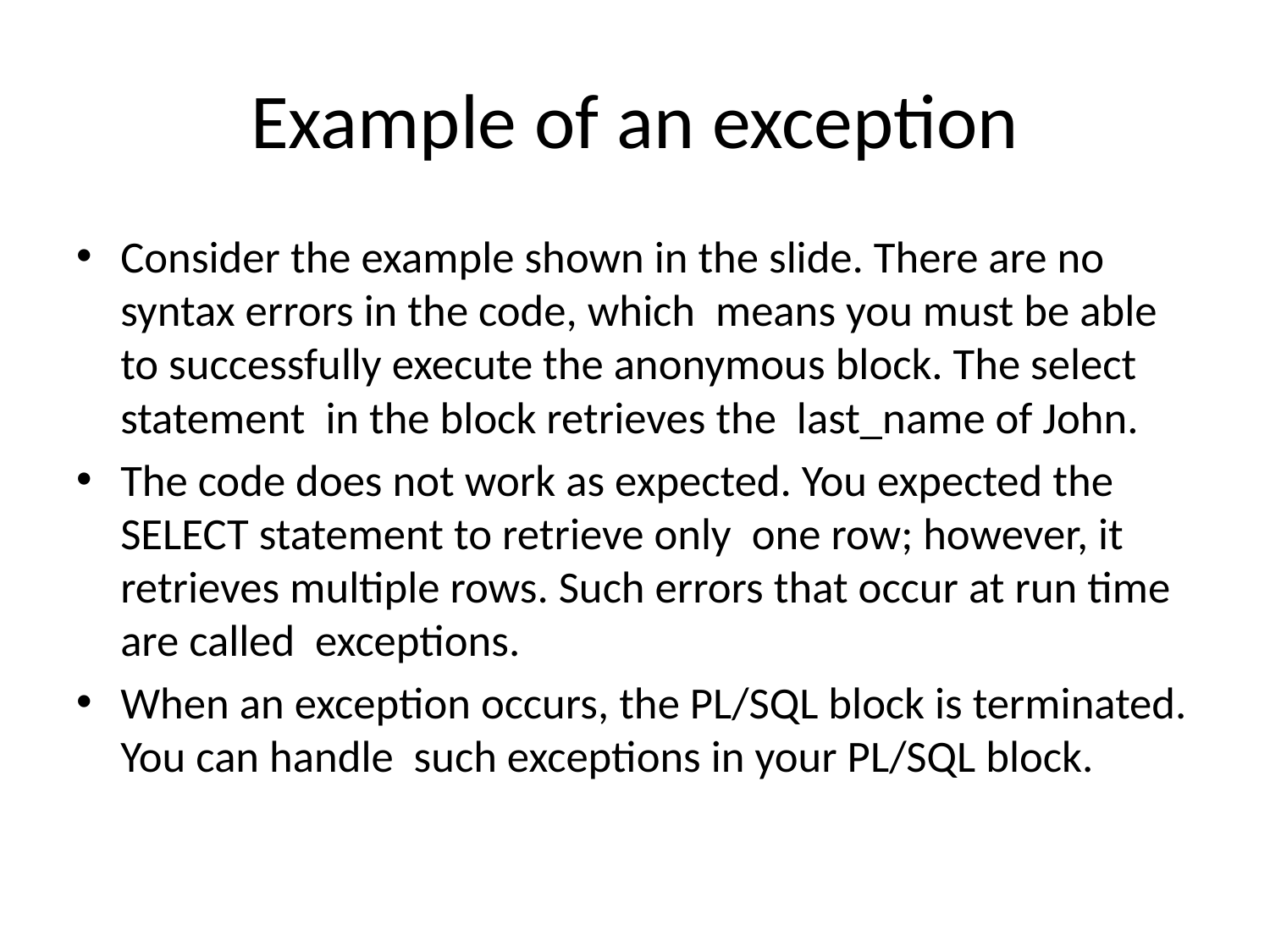

# Example of an exception
Consider the example shown in the slide. There are no syntax errors in the code, which  means you must be able to successfully execute the anonymous block. The select statement  in the block retrieves the  last_name of John.
The code does not work as expected. You expected the  SELECT statement to retrieve only  one row; however, it retrieves multiple rows. Such errors that occur at run time are called  exceptions.
When an exception occurs, the PL/SQL block is terminated. You can handle  such exceptions in your PL/SQL block.